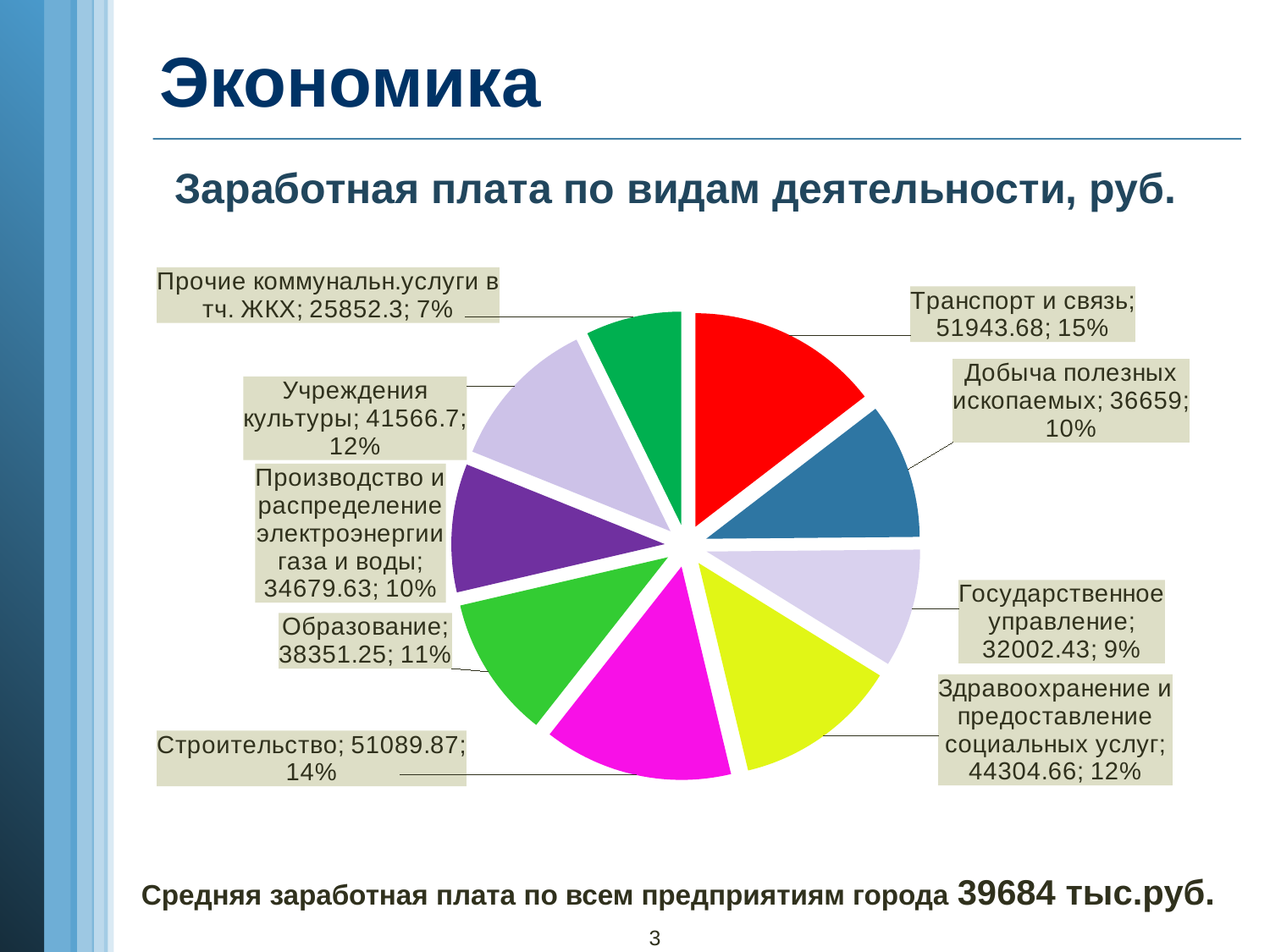

# Экономика
Заработная плата по видам деятельности, руб.

### Chart

| Category | Столбец2 |
|---|---|
| Транспорт и связь | 51943.68 |
| Добыча полезных ископаемых | 36659.0 |
| Государственное управление | 32002.43 |
| Здравоохранение и предоставление социальных услуг | 44304.66 |
| Строительство | 51089.87 |
| Образование | 38351.25 |
| Производство и распределение электроэнергии газа и воды | 34679.63 |
| Учреждения культуры | 41566.7 |
| Прочие коммунальн.услуги в тч. ЖКХ | 25852.3 |
Средняя заработная плата по всем предприятиям города 39684 тыс.руб.
3